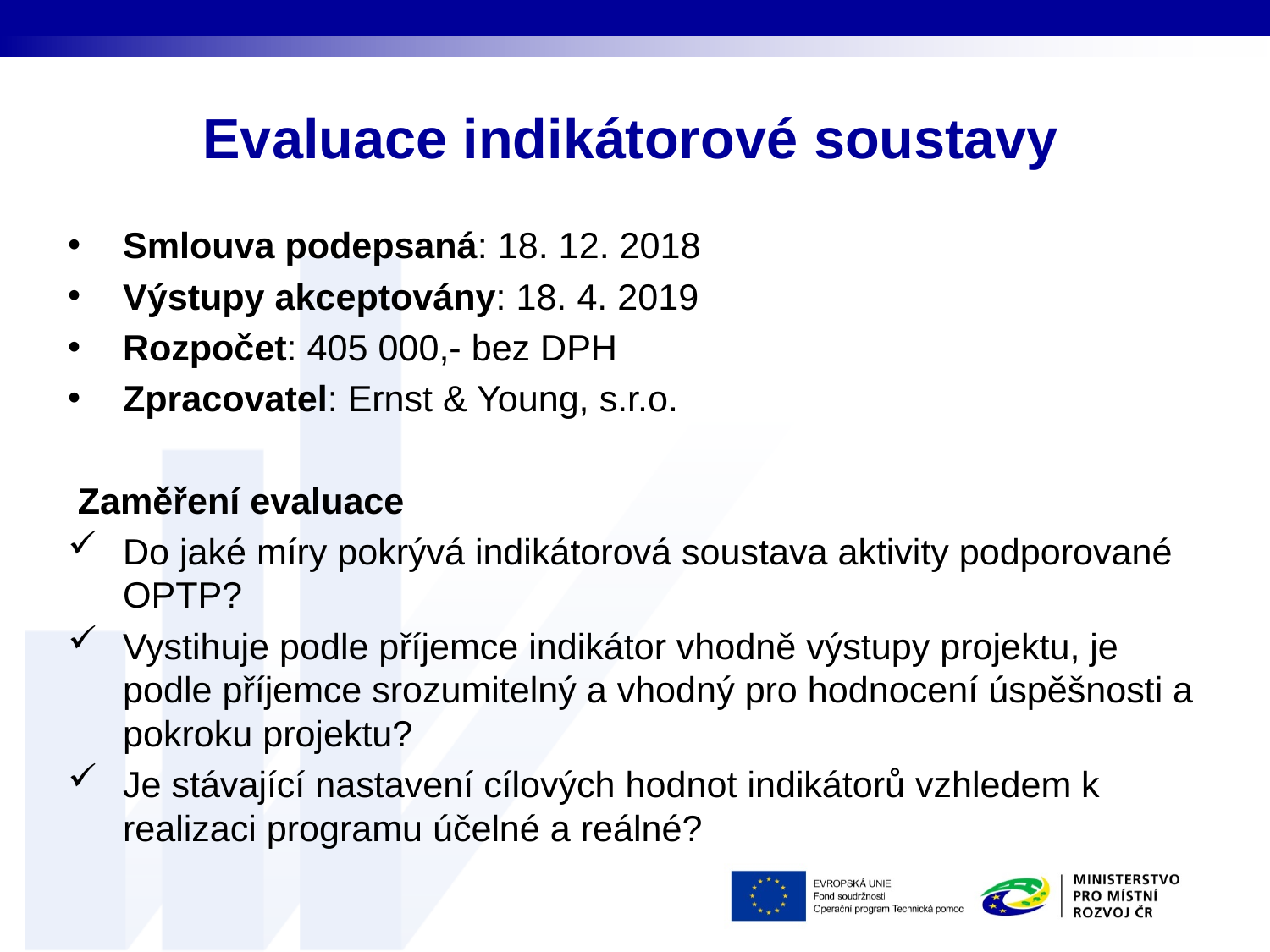

# Evaluace indikátorové soustavy
Smlouva podepsaná: 18. 12. 2018
Výstupy akceptovány: 18. 4. 2019
Rozpočet: 405 000,- bez DPH
Zpracovatel: Ernst & Young, s.r.o.

 Zaměření evaluace
Do jaké míry pokrývá indikátorová soustava aktivity podporované OPTP?
Vystihuje podle příjemce indikátor vhodně výstupy projektu, je podle příjemce srozumitelný a vhodný pro hodnocení úspěšnosti a pokroku projektu?
Je stávající nastavení cílových hodnot indikátorů vzhledem k realizaci programu účelné a reálné?